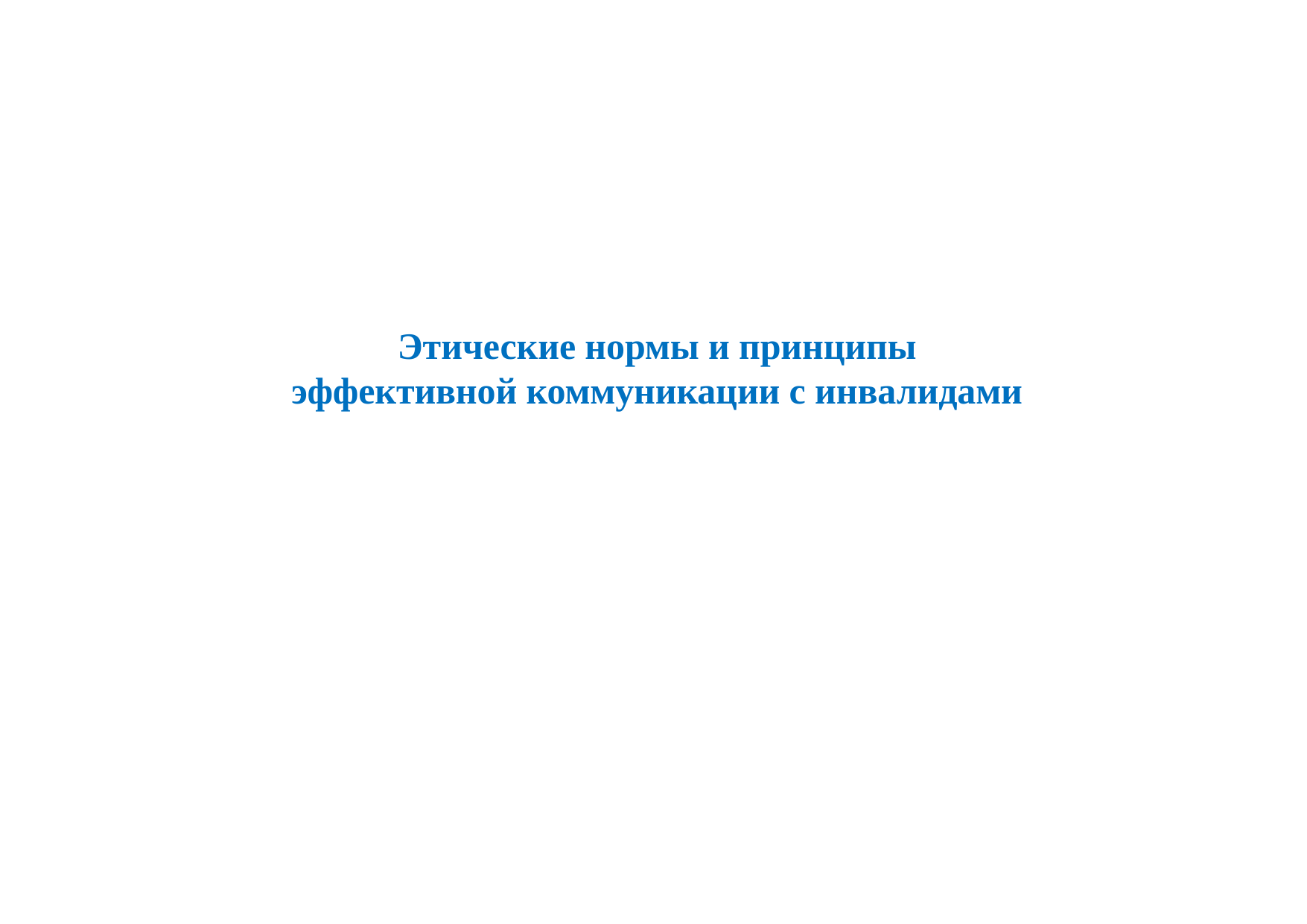

Этические нормы и принципы
эффективной коммуникации с инвалидами